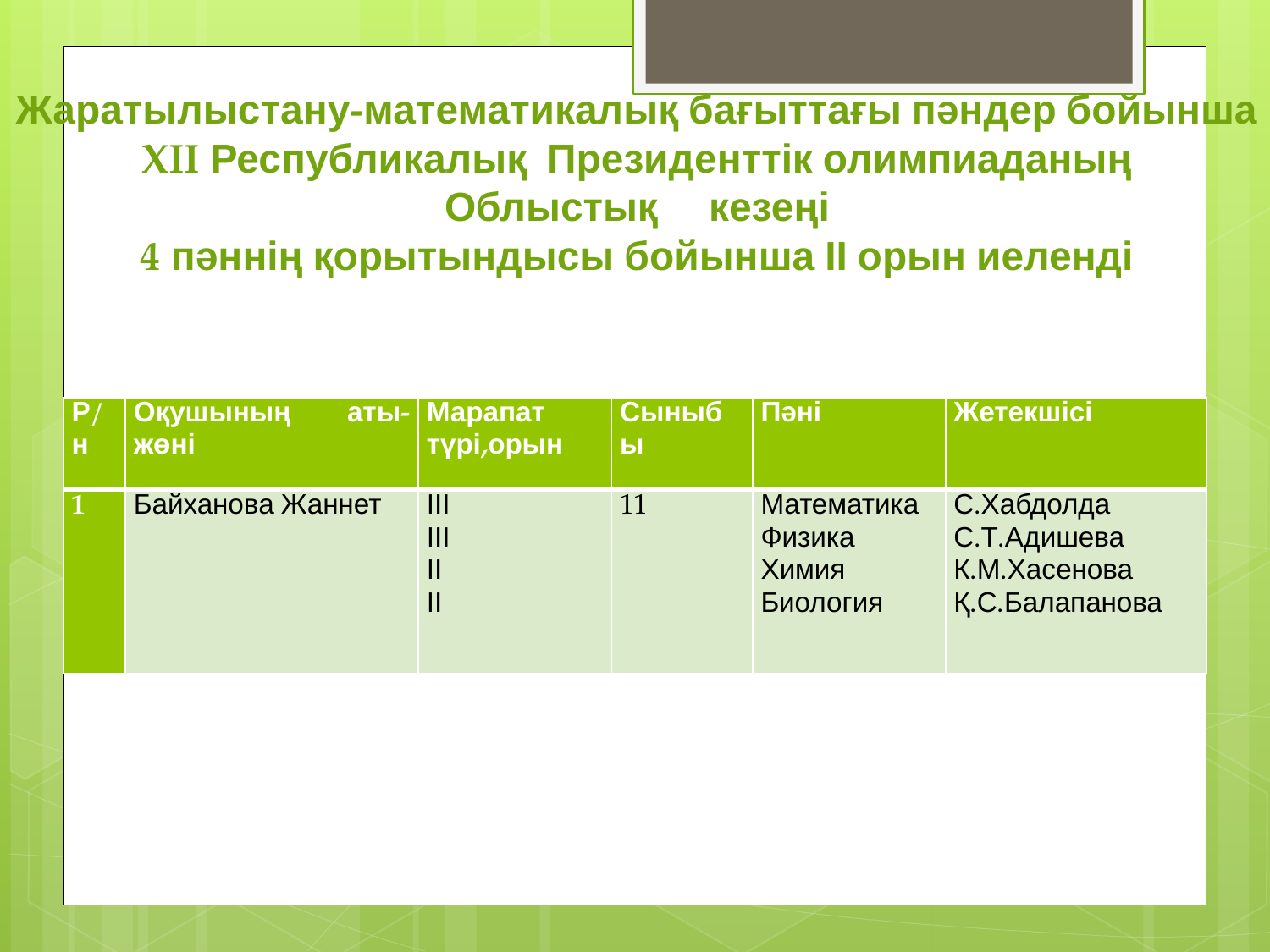

Жаратылыстану-математикалық бағыттағы пәндер бойынша
XII Республикалық  Президенттік олимпиаданың
Облыстық     кезеңі
4 пәннің қорытындысы бойынша ІІ орын иеленді

| Р/н | Оқушының аты-жөні | Марапат түрі,орын | Сыныбы | Пәні | Жетекшісі |
| --- | --- | --- | --- | --- | --- |
| 1 | Байханова Жаннет | ІІІ ІІІ ІІ ІІ | 11 | Математика Физика Химия Биология | С.Хабдолда С.Т.Адишева К.М.Хасенова Қ.С.Балапанова |